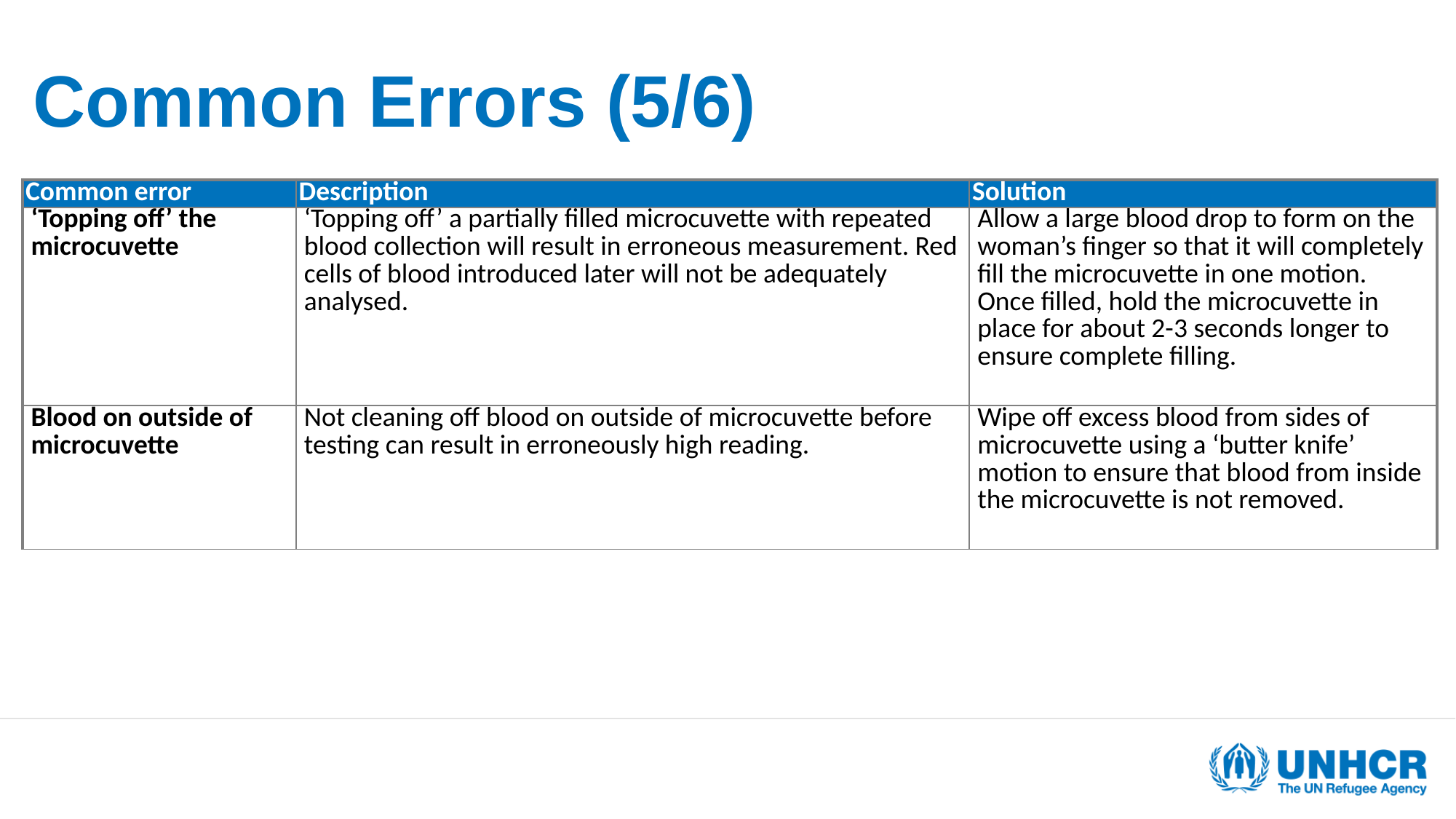

Common Errors (5/6)
| Common error | Description | Solution |
| --- | --- | --- |
| ‘Topping off’ the microcuvette | ‘Topping off’ a partially filled microcuvette with repeated blood collection will result in erroneous measurement. Red cells of blood introduced later will not be adequately analysed. | Allow a large blood drop to form on the woman’s finger so that it will completely fill the microcuvette in one motion. Once filled, hold the microcuvette in place for about 2-3 seconds longer to ensure complete filling. |
| Blood on outside of microcuvette | Not cleaning off blood on outside of microcuvette before testing can result in erroneously high reading. | Wipe off excess blood from sides of microcuvette using a ‘butter knife’ motion to ensure that blood from inside the microcuvette is not removed. |